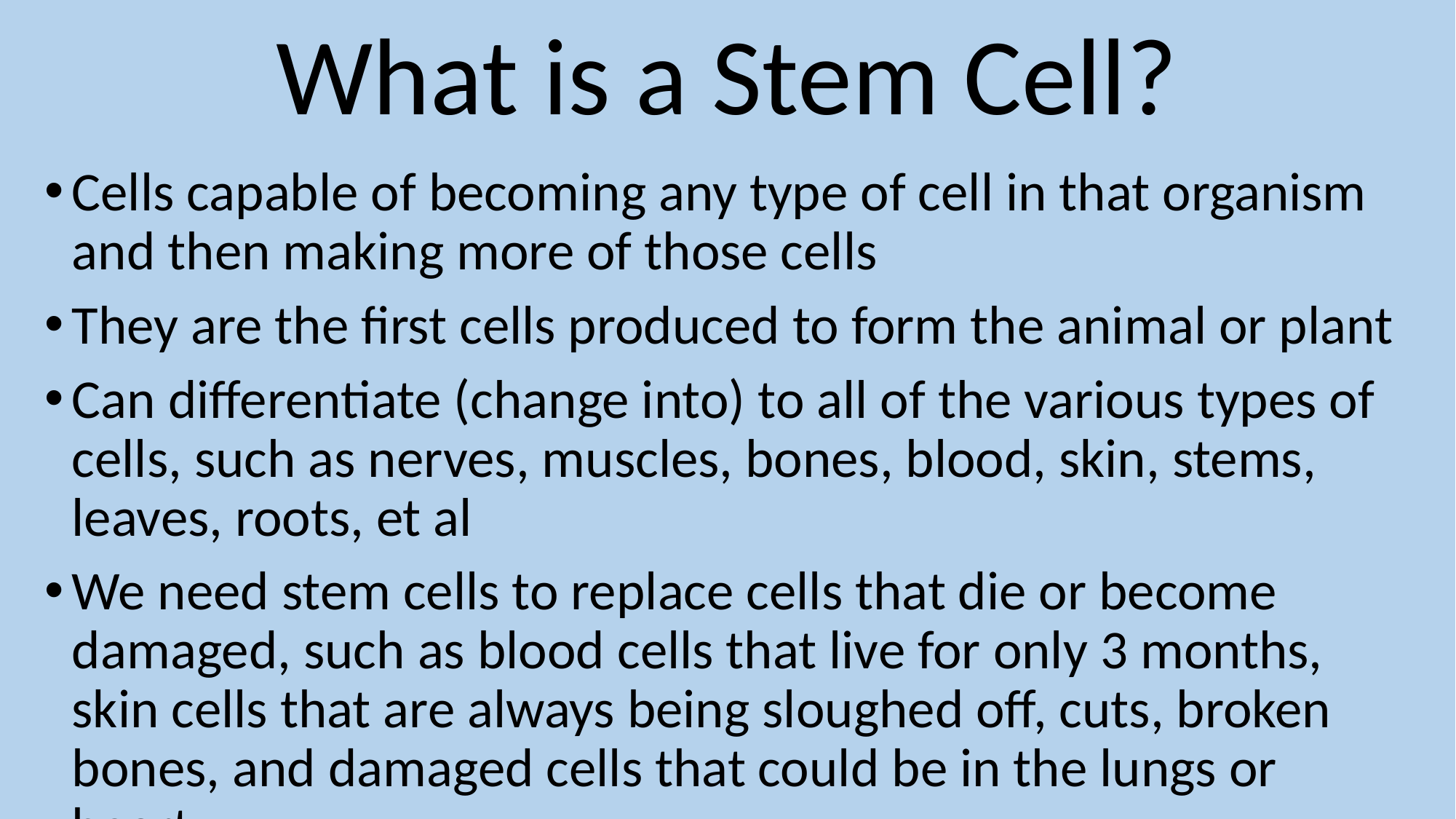

# What is a Stem Cell?
Cells capable of becoming any type of cell in that organism and then making more of those cells
They are the first cells produced to form the animal or plant
Can differentiate (change into) to all of the various types of cells, such as nerves, muscles, bones, blood, skin, stems, leaves, roots, et al
We need stem cells to replace cells that die or become damaged, such as blood cells that live for only 3 months, skin cells that are always being sloughed off, cuts, broken bones, and damaged cells that could be in the lungs or heart